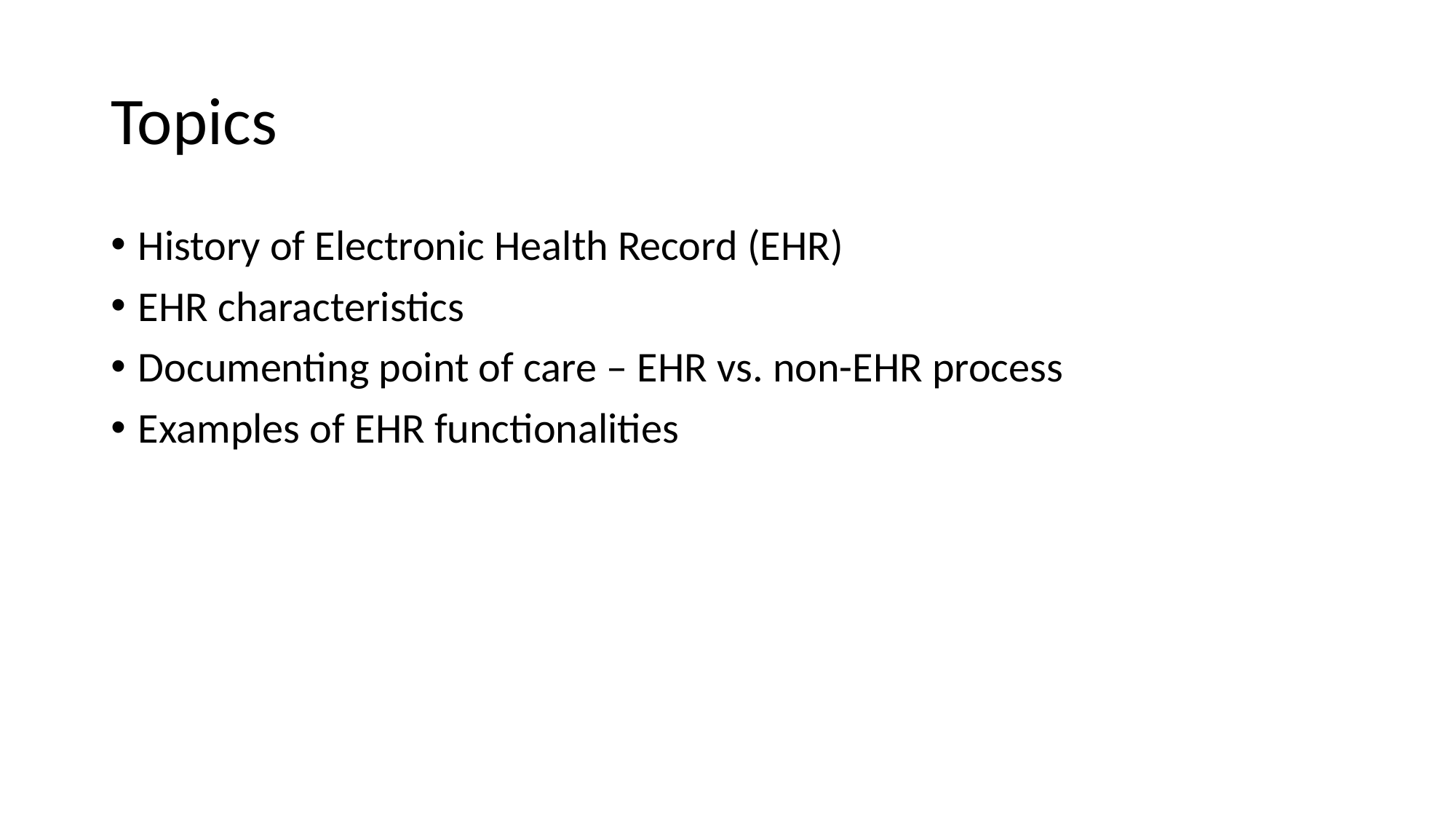

# Topics
History of Electronic Health Record (EHR)
EHR characteristics
Documenting point of care – EHR vs. non-EHR process
Examples of EHR functionalities